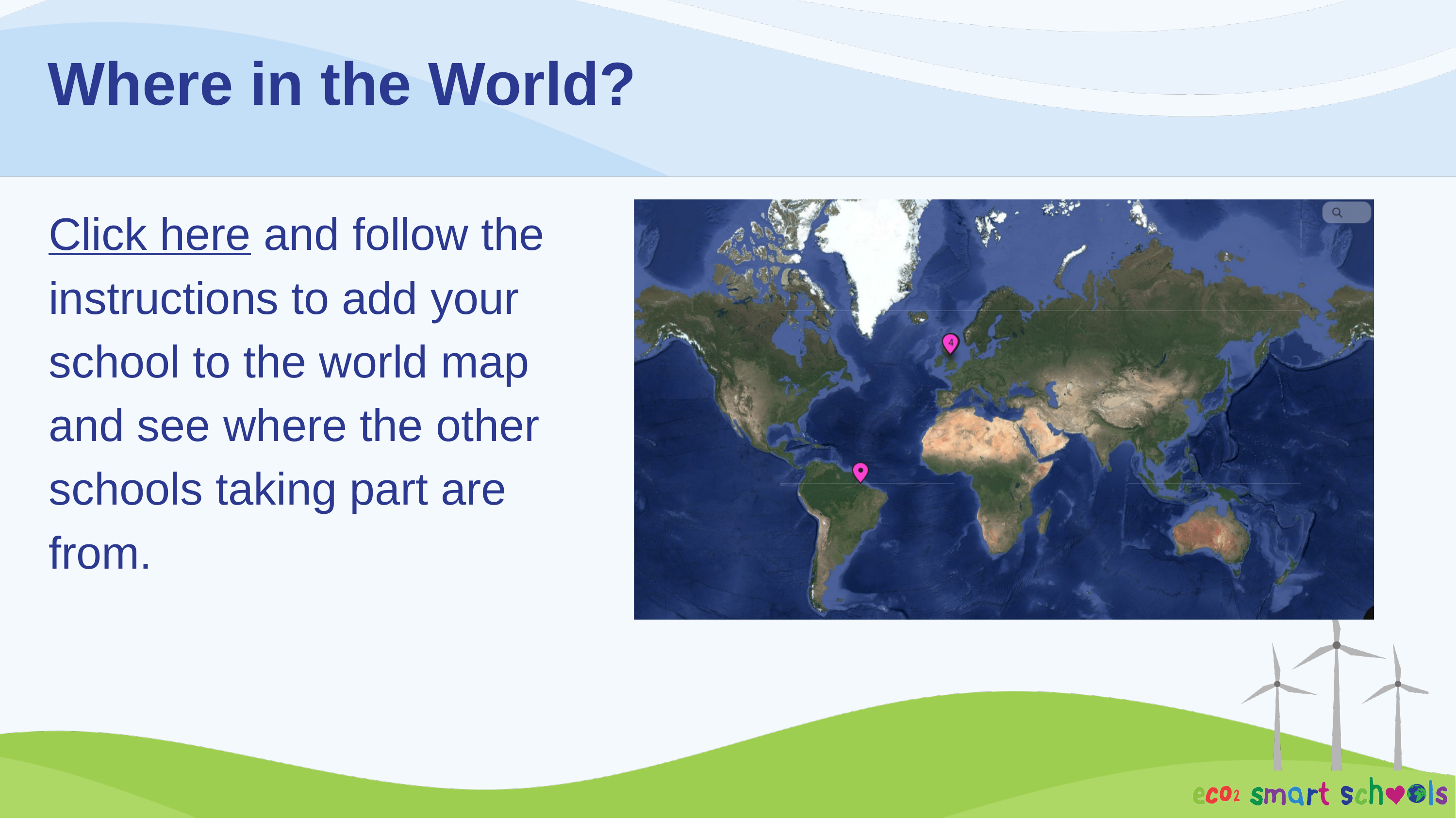

Where in the World?

Click here and follow the instructions to add your school to the world map and see where the other schools taking part are from.